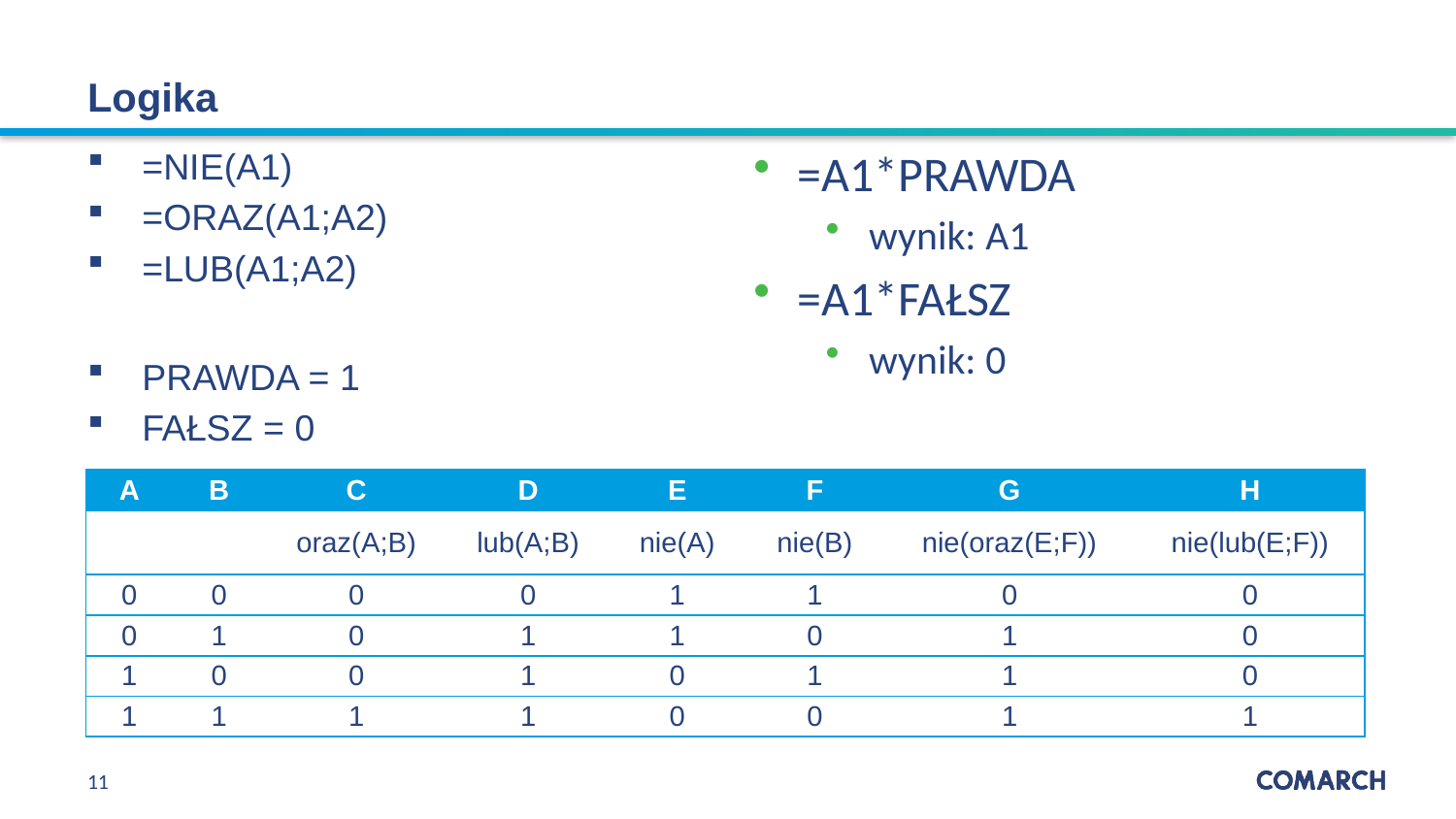

# Logika
=NIE(A1)
=ORAZ(A1;A2)
=LUB(A1;A2)

PRAWDA = 1
FAŁSZ = 0
=A1*PRAWDA
wynik: A1
=A1*FAŁSZ
wynik: 0

| A | B | C | D | E | F | G | H |
| --- | --- | --- | --- | --- | --- | --- | --- |
|  |  | oraz(A;B) | lub(A;B) | nie(A) | nie(B) | nie(oraz(E;F)) | nie(lub(E;F)) |
| 0 | 0 | 0 | 0 | 1 | 1 | 0 | 0 |
| 0 | 1 | 0 | 1 | 1 | 0 | 1 | 0 |
| 1 | 0 | 0 | 1 | 0 | 1 | 1 | 0 |
| 1 | 1 | 1 | 1 | 0 | 0 | 1 | 1 |
11